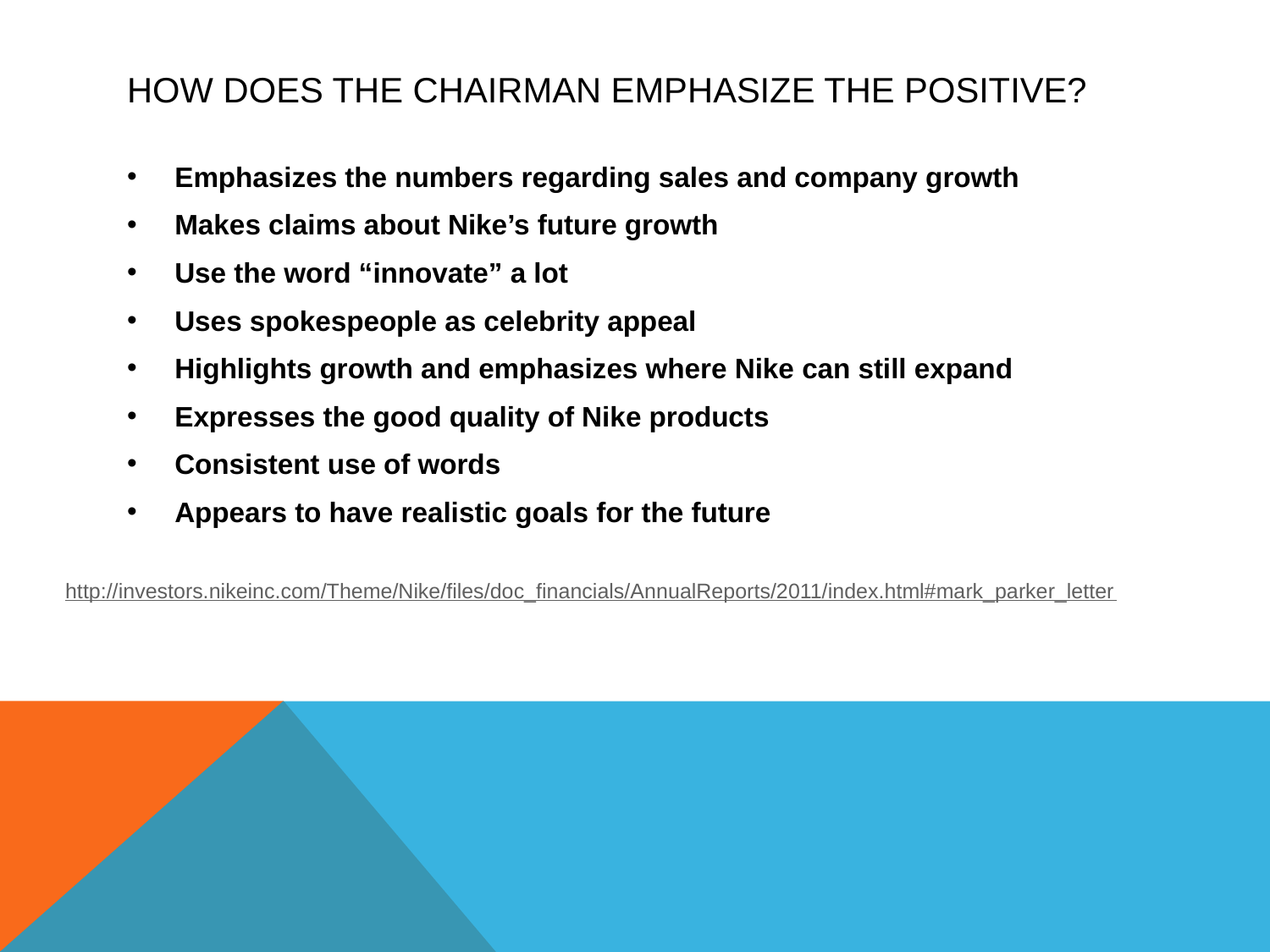

# How does the chairman emphasize the positive?
Emphasizes the numbers regarding sales and company growth
Makes claims about Nike’s future growth
Use the word “innovate” a lot
Uses spokespeople as celebrity appeal
Highlights growth and emphasizes where Nike can still expand
Expresses the good quality of Nike products
Consistent use of words
Appears to have realistic goals for the future
http://investors.nikeinc.com/Theme/Nike/files/doc_financials/AnnualReports/2011/index.html#mark_parker_letter